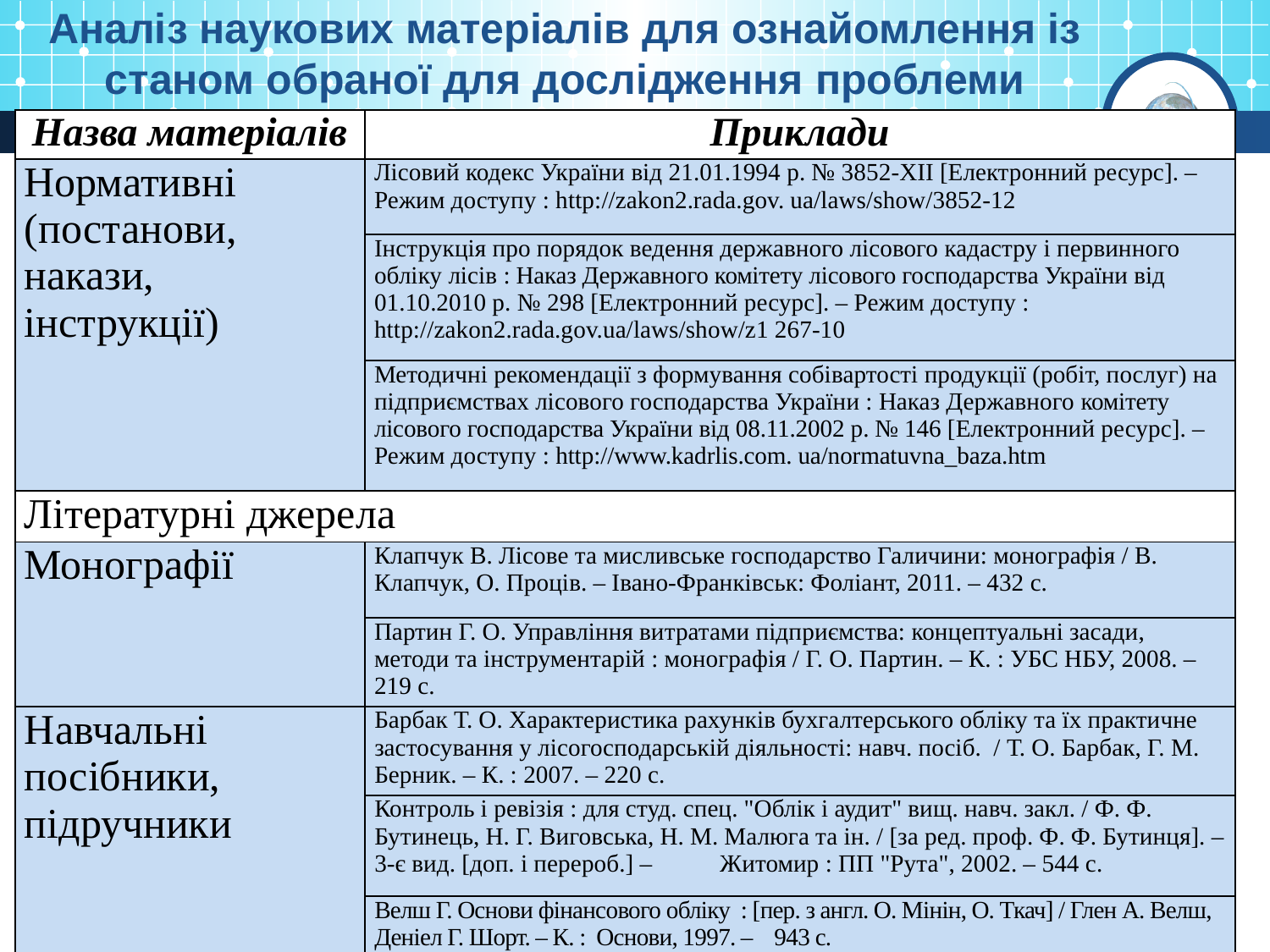

Аналіз наукових матеріалів для ознайомлення із станом обраної для дослідження проблеми
| Назва матеріалів | Приклади |
| --- | --- |
| Нормативні (постанови, накази, інструкції) | Лісовий кодекс України від 21.01.1994 р. № 3852-XII [Електронний ресурс]. – Режим доступу : http://zakon2.rada.gov. ua/laws/show/3852-12 |
|  | Інструкція про порядок ведення державного лісового кадастру і первинного обліку лісів : Наказ Державного комітету лісового господарства України від 01.10.2010 р. № 298 [Електронний ресурс]. – Режим доступу : http://zakon2.rada.gov.ua/laws/show/z1 267-10 |
|  | Методичні рекомендації з формування собівартості продукції (робіт, послуг) на підприємствах лісового господарства України : Наказ Державного комітету лісового господарства України від 08.11.2002 р. № 146 [Електронний ресурс]. – Режим доступу : http://www.kadrlis.com. ua/normatuvna\_baza.htm |
| Літературні джерела |  |
| Монографії | Клапчук В. Лісове та мисливське господарство Галичини: монографія / В. Клапчук, О. Проців. – Івано-Франківськ: Фоліант, 2011. – 432 с. |
|  | Партин Г. О. Управління витратами підприємства: концептуальні засади, методи та інструментарій : монографія / Г. О. Партин. – К. : УБС НБУ, 2008. – 219 с. |
| Навчальні посібники, підручники | Барбак Т. О. Характеристика рахунків бухгалтерського обліку та їх практичне застосування у лісогосподарській діяльності: навч. посіб. / Т. О. Барбак, Г. М. Берник. – К. : 2007. – 220 с. |
|  | Контроль і ревізія : для студ. спец. "Облік і аудит" вищ. навч. закл. / Ф. Ф. Бутинець, Н. Г. Виговська, Н. М. Малюга та ін. / [за ред. проф. Ф. Ф. Бутинця]. – 3-є вид. [доп. і перероб.] – Житомир : ПП "Рута", 2002. – 544 с. |
|  | Велш Г. Основи фінансового обліку : [пер. з англ. О. Мінін, О. Ткач] / Глен А. Велш, Деніел Г. Шорт. – К. : Основи, 1997. – 943 с. |